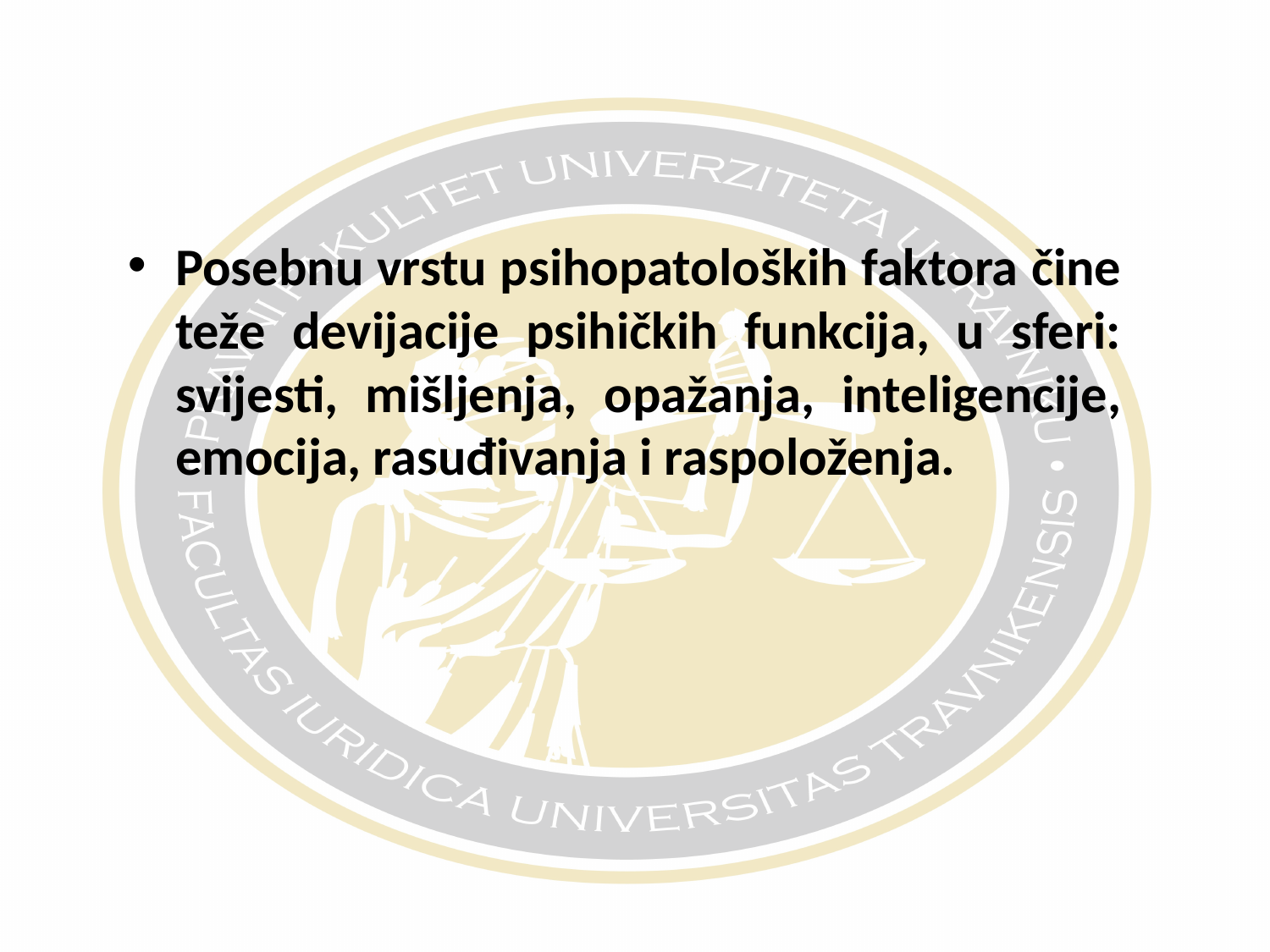

#
Posebnu vrstu psihopatoloških faktora čine teže devijacije psihičkih funkcija, u sferi: svijesti, mišljenja, opažanja, inteligencije, emocija, rasuđivanja i raspoloženja.